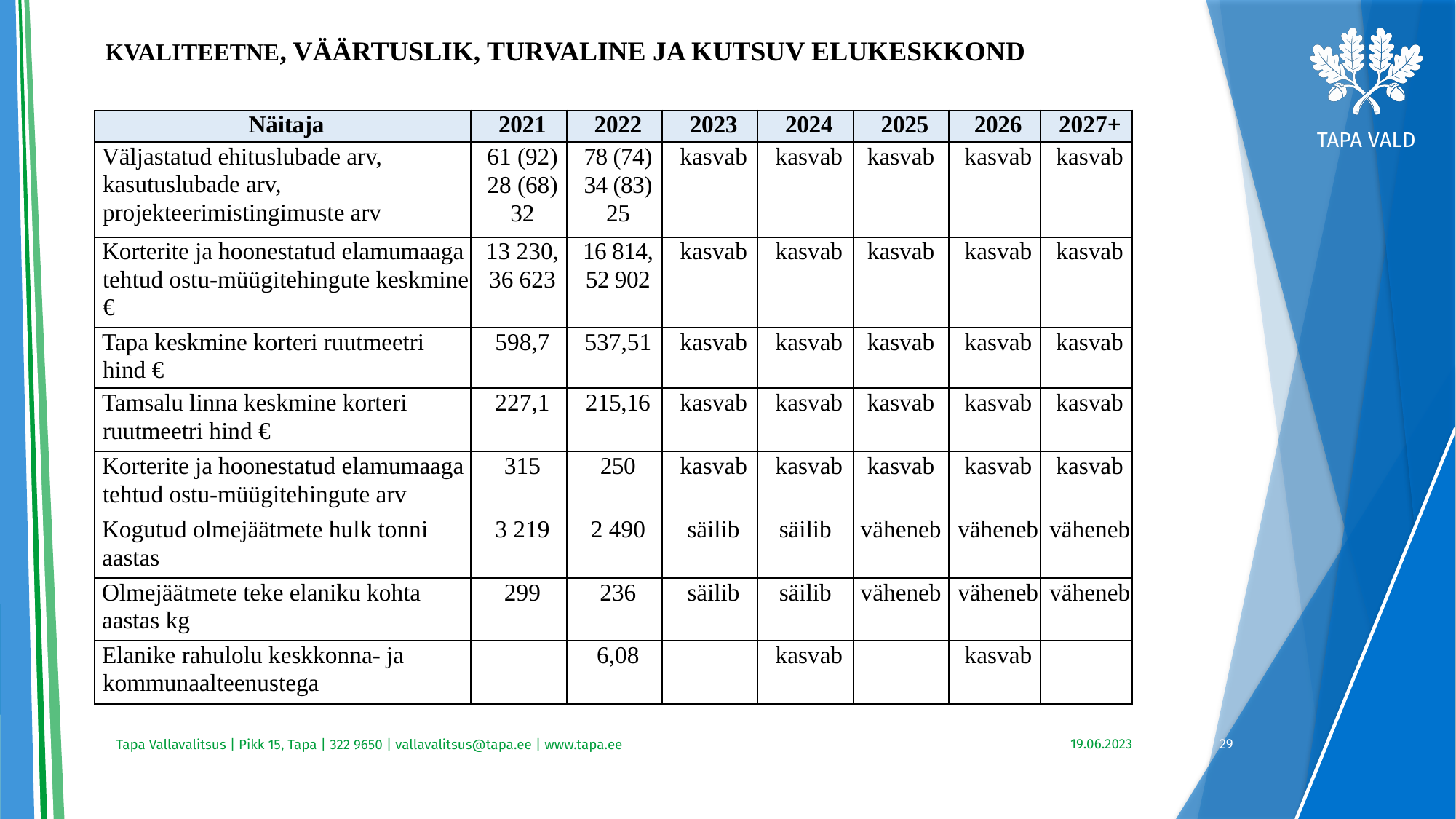

KVALITEETNE, VÄÄRTUSLIK, TURVALINE JA KUTSUV ELUKESKKOND
| Näitaja | 2021 | 2022 | 2023 | 2024 | 2025 | 2026 | 2027+ |
| --- | --- | --- | --- | --- | --- | --- | --- |
| Väljastatud ehituslubade arv, kasutuslubade arv, projekteerimistingimuste arv | 61 (92) 28 (68) 32 | 78 (74) 34 (83) 25 | kasvab | kasvab | kasvab | kasvab | kasvab |
| Korterite ja hoonestatud elamumaaga tehtud ostu-müügitehingute keskmine € | 13 230, 36 623 | 16 814, 52 902 | kasvab | kasvab | kasvab | kasvab | kasvab |
| Tapa keskmine korteri ruutmeetri hind € | 598,7 | 537,51 | kasvab | kasvab | kasvab | kasvab | kasvab |
| Tamsalu linna keskmine korteri ruutmeetri hind € | 227,1 | 215,16 | kasvab | kasvab | kasvab | kasvab | kasvab |
| Korterite ja hoonestatud elamumaaga tehtud ostu-müügitehingute arv | 315 | 250 | kasvab | kasvab | kasvab | kasvab | kasvab |
| Kogutud olmejäätmete hulk tonni aastas | 3 219 | 2 490 | säilib | säilib | väheneb | väheneb | väheneb |
| Olmejäätmete teke elaniku kohta aastas kg | 299 | 236 | säilib | säilib | väheneb | väheneb | väheneb |
| Elanike rahulolu keskkonna- ja kommunaalteenustega |  | 6,08 |  | kasvab |  | kasvab |  |
19.06.2023
29
Tapa Vallavalitsus | Pikk 15, Tapa | 322 9650 | vallavalitsus@tapa.ee | www.tapa.ee